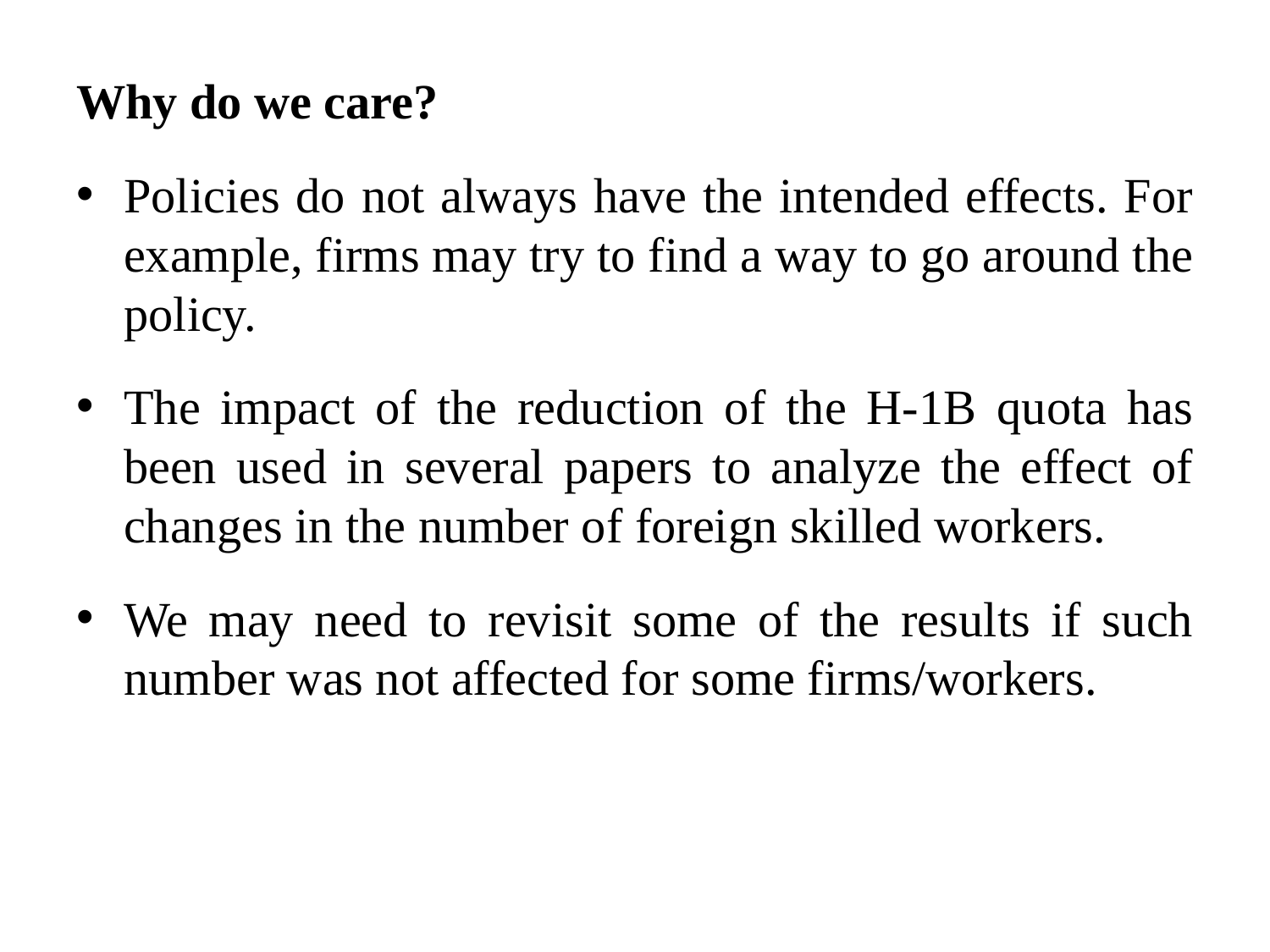

Why do we care?

Policies do not always have the intended effects. For example, firms may try to find a way to go around the policy.

The impact of the reduction of the H-1B quota has been used in several papers to analyze the effect of changes in the number of foreign skilled workers.

We may need to revisit some of the results if such number was not affected for some firms/workers.